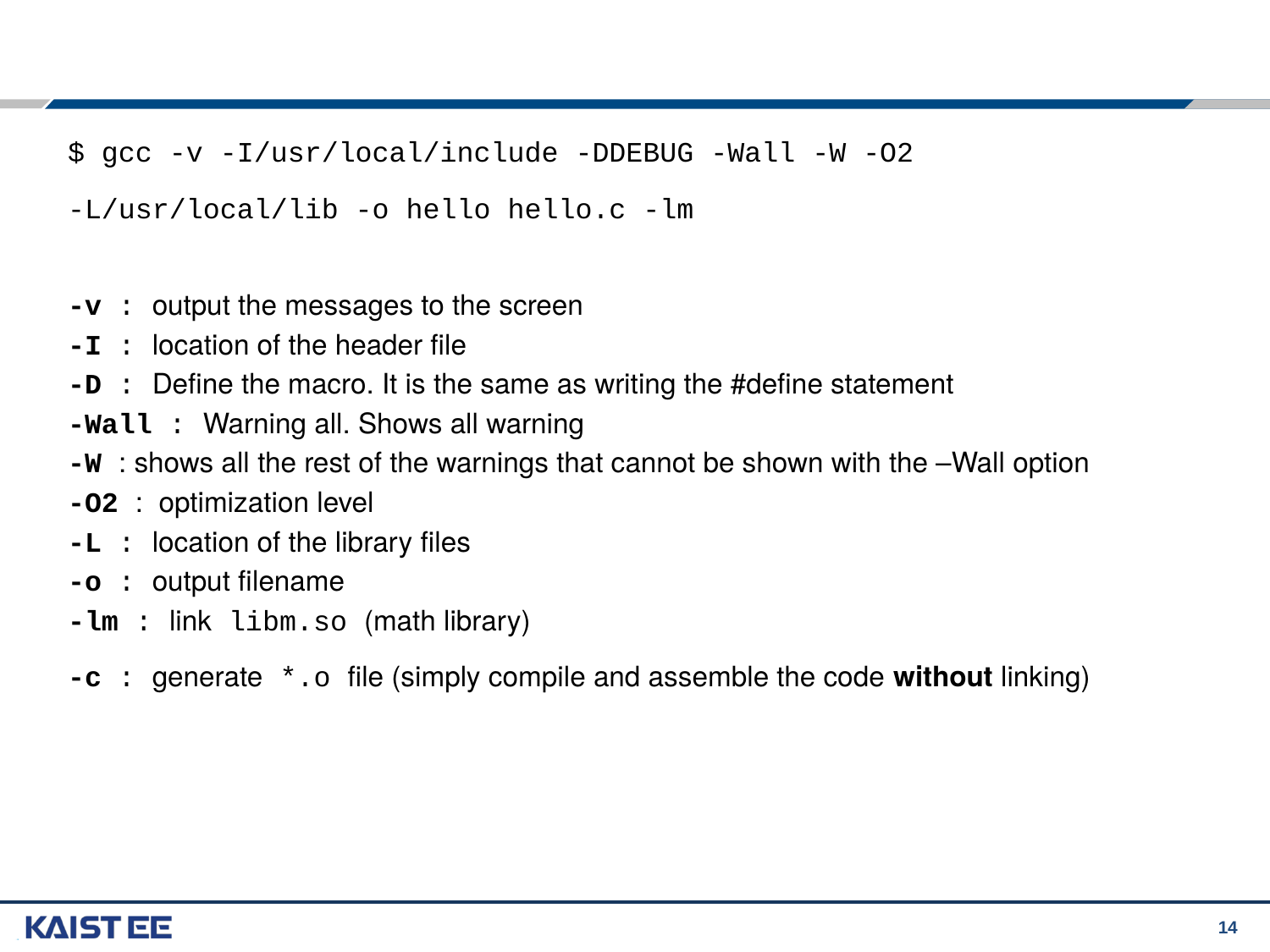

#
$ gcc -v -I/usr/local/include -DDEBUG -Wall -W -O2
-L/usr/local/lib -o hello hello.c -lm
-v : output the messages to the screen
-I : location of the header file
-D : Define the macro. It is the same as writing the #define statement
-Wall : Warning all. Shows all warning
-W : shows all the rest of the warnings that cannot be shown with the –Wall option
-O2 :  optimization level
-L : location of the library files
-o : output filename
-lm : link libm.so (math library)
-c : generate *.o file (simply compile and assemble the code without linking)